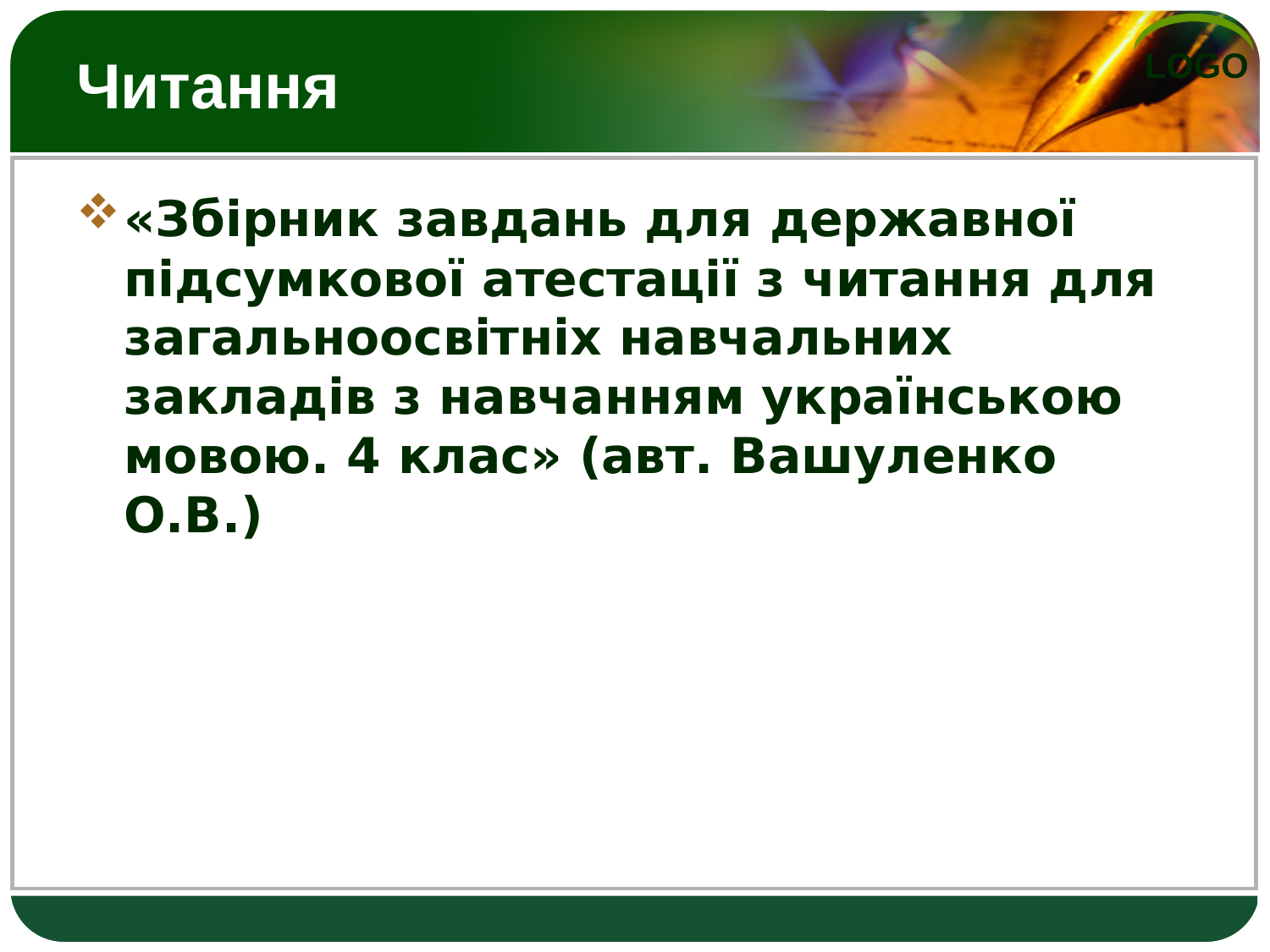

# Читання
«Збірник завдань для державної підсумкової атестації з читання для загальноосвітніх навчальних закладів з навчанням українською мовою. 4 клас» (авт. Вашуленко О.В.)